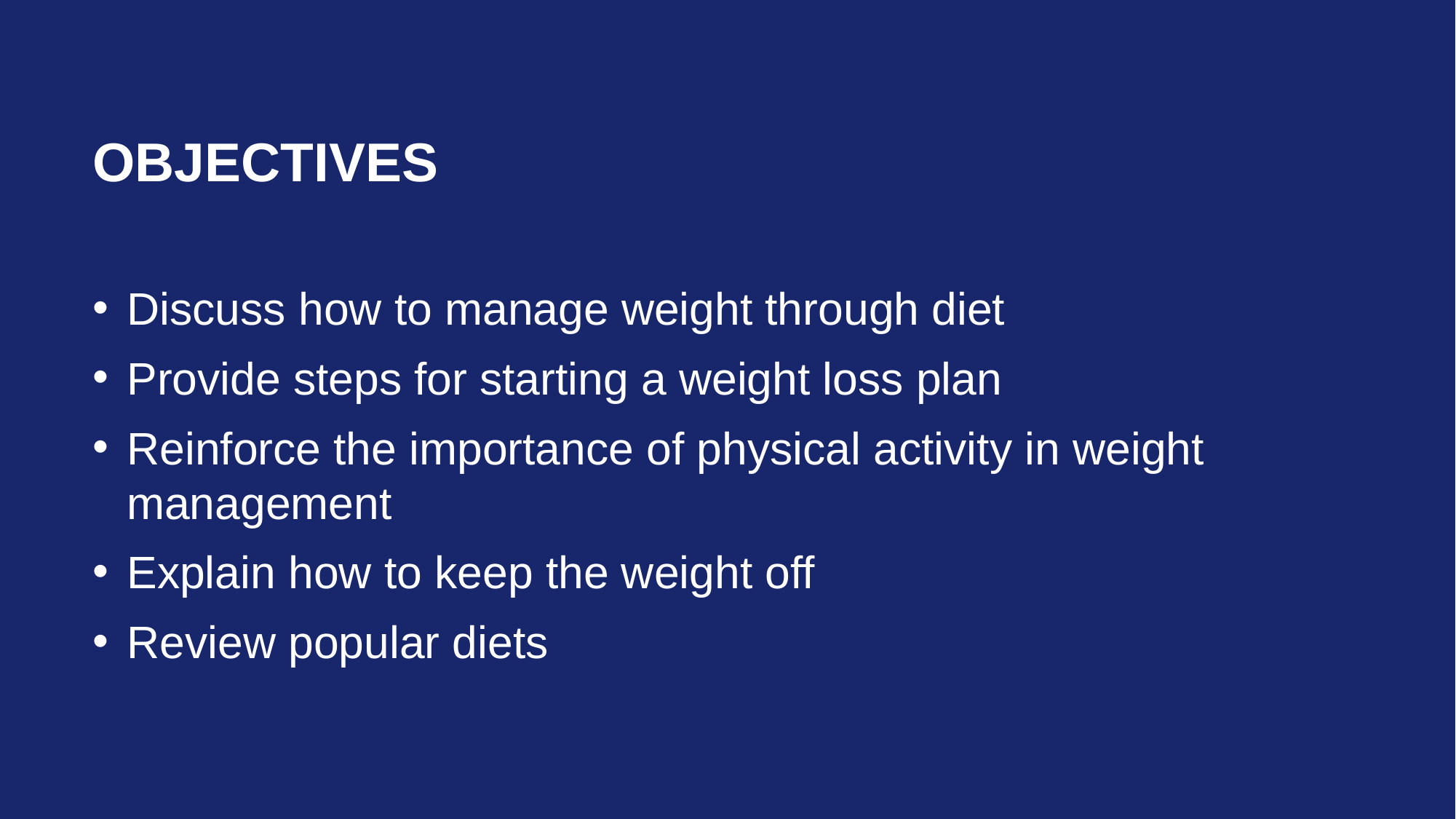

# objectives
Discuss how to manage weight through diet
Provide steps for starting a weight loss plan
Reinforce the importance of physical activity in weight management
Explain how to keep the weight off
Review popular diets